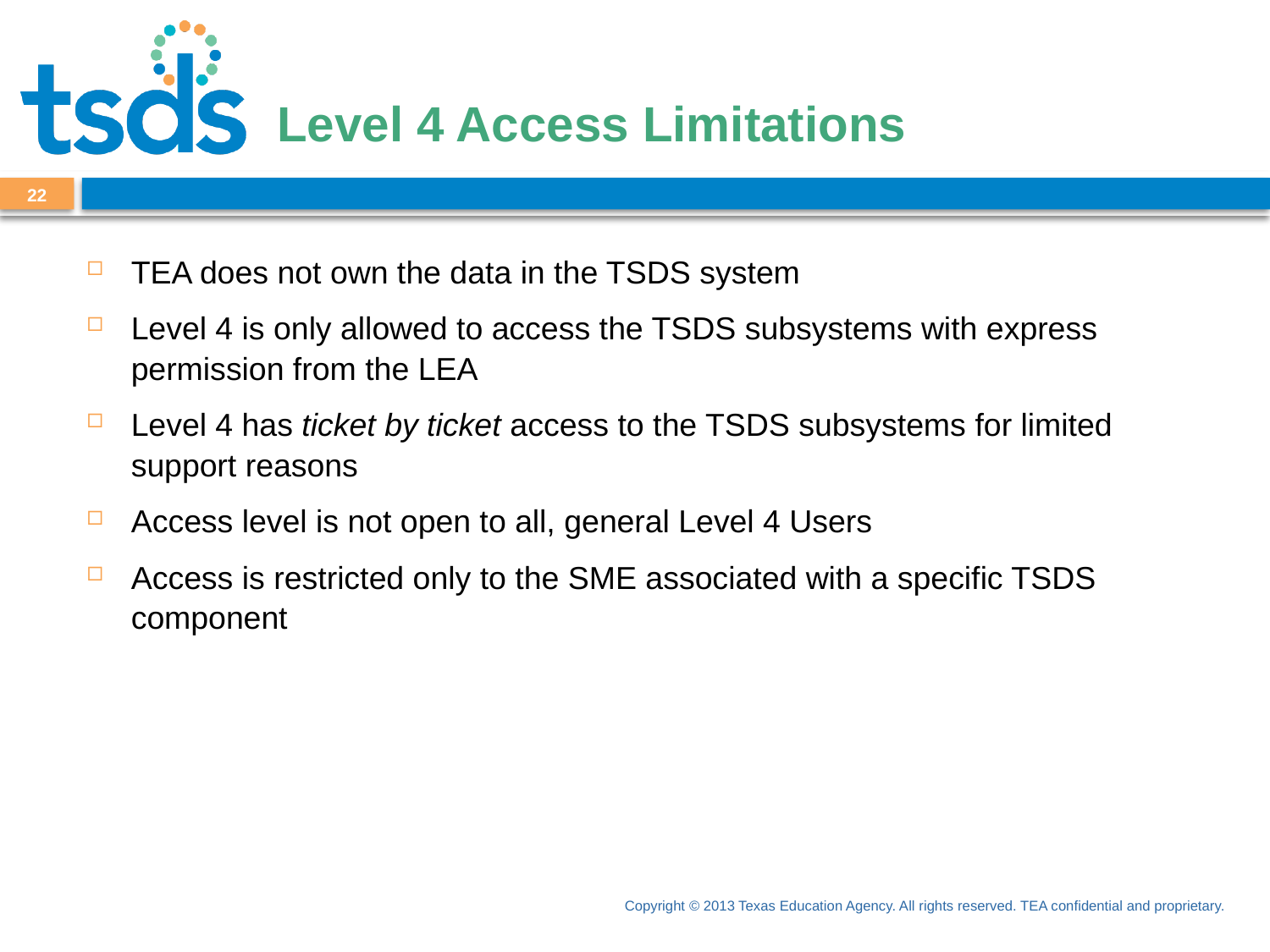

# Level 4 Access Limitations
22
TEA does not own the data in the TSDS system
Level 4 is only allowed to access the TSDS subsystems with express permission from the LEA
Level 4 has ticket by ticket access to the TSDS subsystems for limited support reasons
Access level is not open to all, general Level 4 Users
Access is restricted only to the SME associated with a specific TSDS component